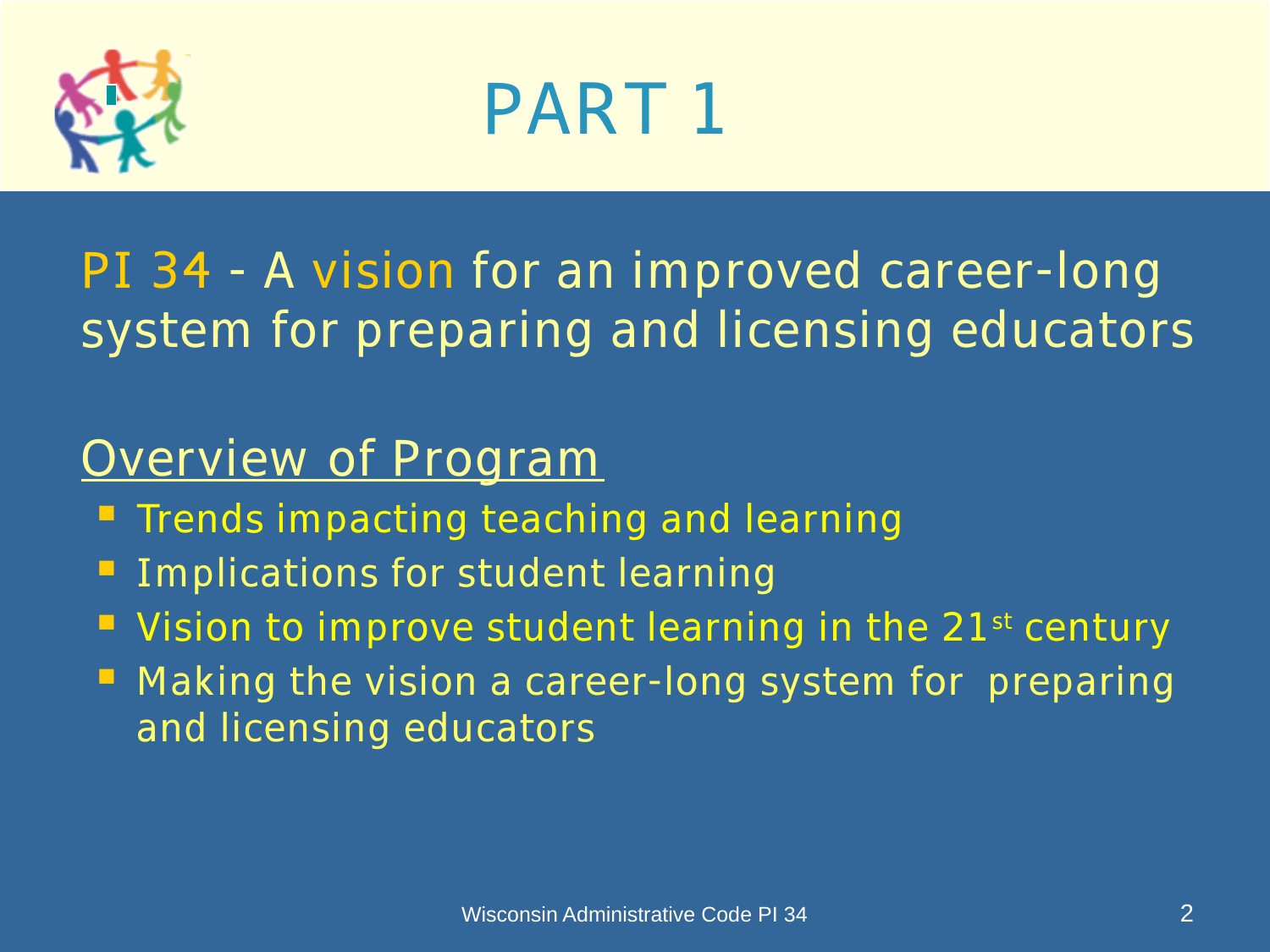

# PART 1
	PI 34 - A vision for an improved career-long system for preparing and licensing educators

	Overview of Program
Trends impacting teaching and learning
Implications for student learning
Vision to improve student learning in the 21st century
Making the vision a career-long system for  preparing and licensing educators

Wisconsin Administrative Code PI 34
2